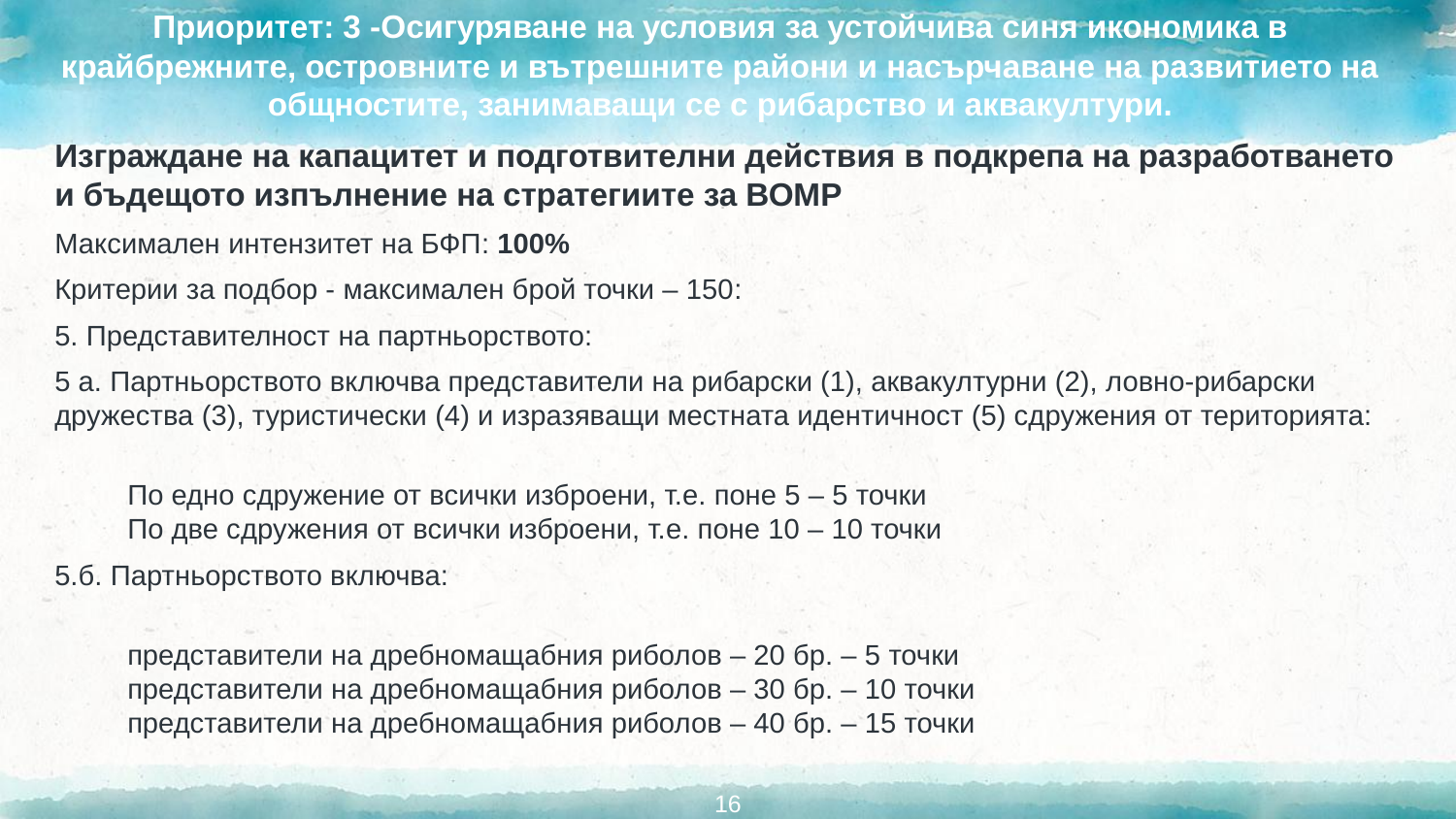

# Приоритет: 3 -Осигуряване на условия за устойчива синя икономика в крайбрежните, островните и вътрешните райони и насърчаване на развитието на общностите, занимаващи се с рибарство и аквакултури.
Изграждане на капацитет и подготвителни действия в подкрепа на разработването и бъдещото изпълнение на стратегиите за ВОМР
Максимален интензитет на БФП: 100%
Критерии за подбор - максимален брой точки – 150:
5. Представителност на партньорството:
5 а. Партньорството включва представители на рибарски (1), аквакултурни (2), ловно-рибарски дружества (3), туристически (4) и изразяващи местната идентичност (5) сдружения от територията:

По едно сдружение от всички изброени, т.е. поне 5 – 5 точки
По две сдружения от всички изброени, т.е. поне 10 – 10 точки
5.б. Партньорството включва:

представители на дребномащабния риболов – 20 бр. – 5 точки
представители на дребномащабния риболов – 30 бр. – 10 точки
представители на дребномащабния риболов – 40 бр. – 15 точки

16